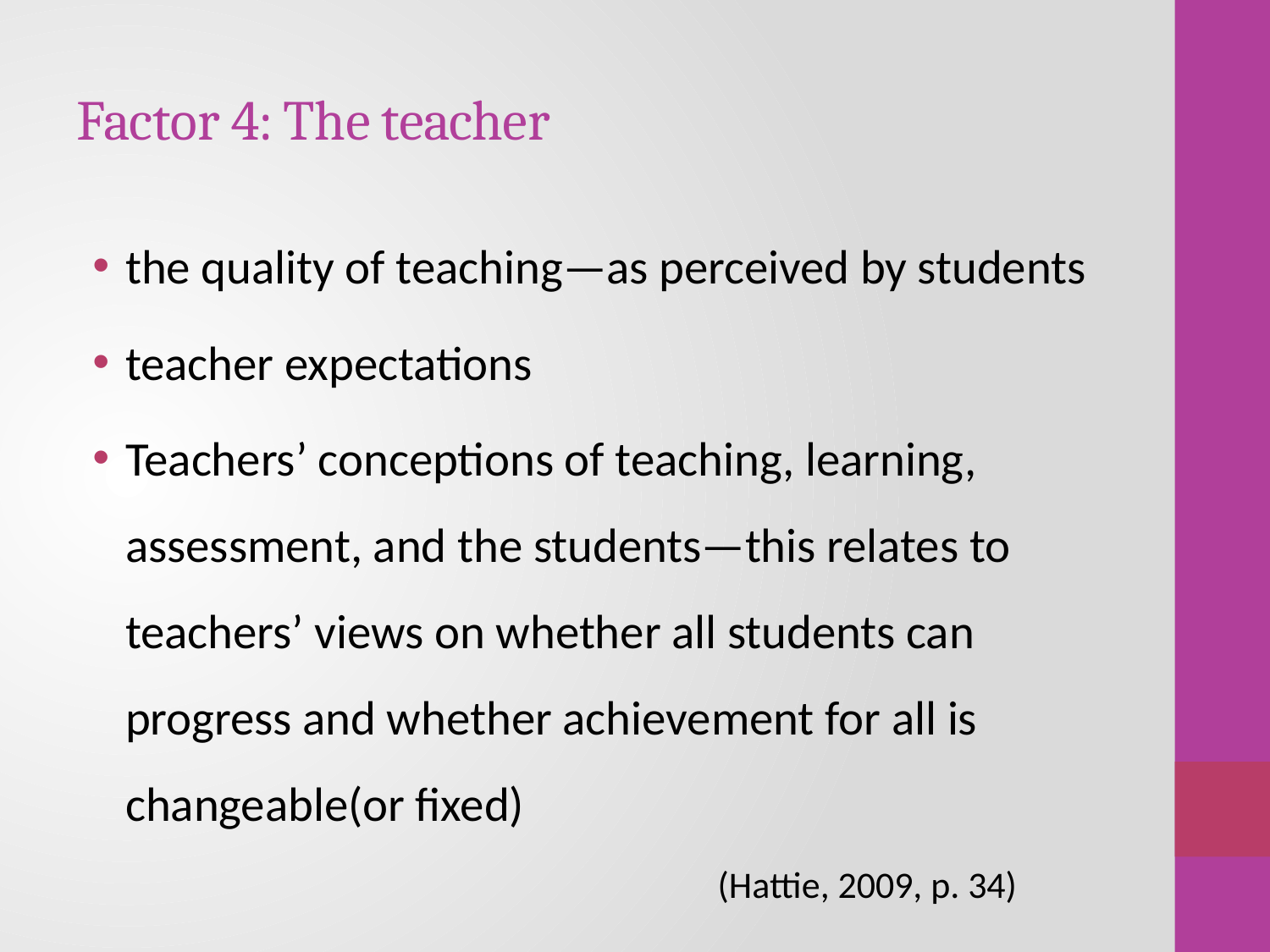

# Factor 4: The teacher
the quality of teaching—as perceived by students
teacher expectations
Teachers’ conceptions of teaching, learning, assessment, and the students—this relates to teachers’ views on whether all students can progress and whether achievement for all is changeable(or fixed)
                                                               (Hattie, 2009, p. 34)